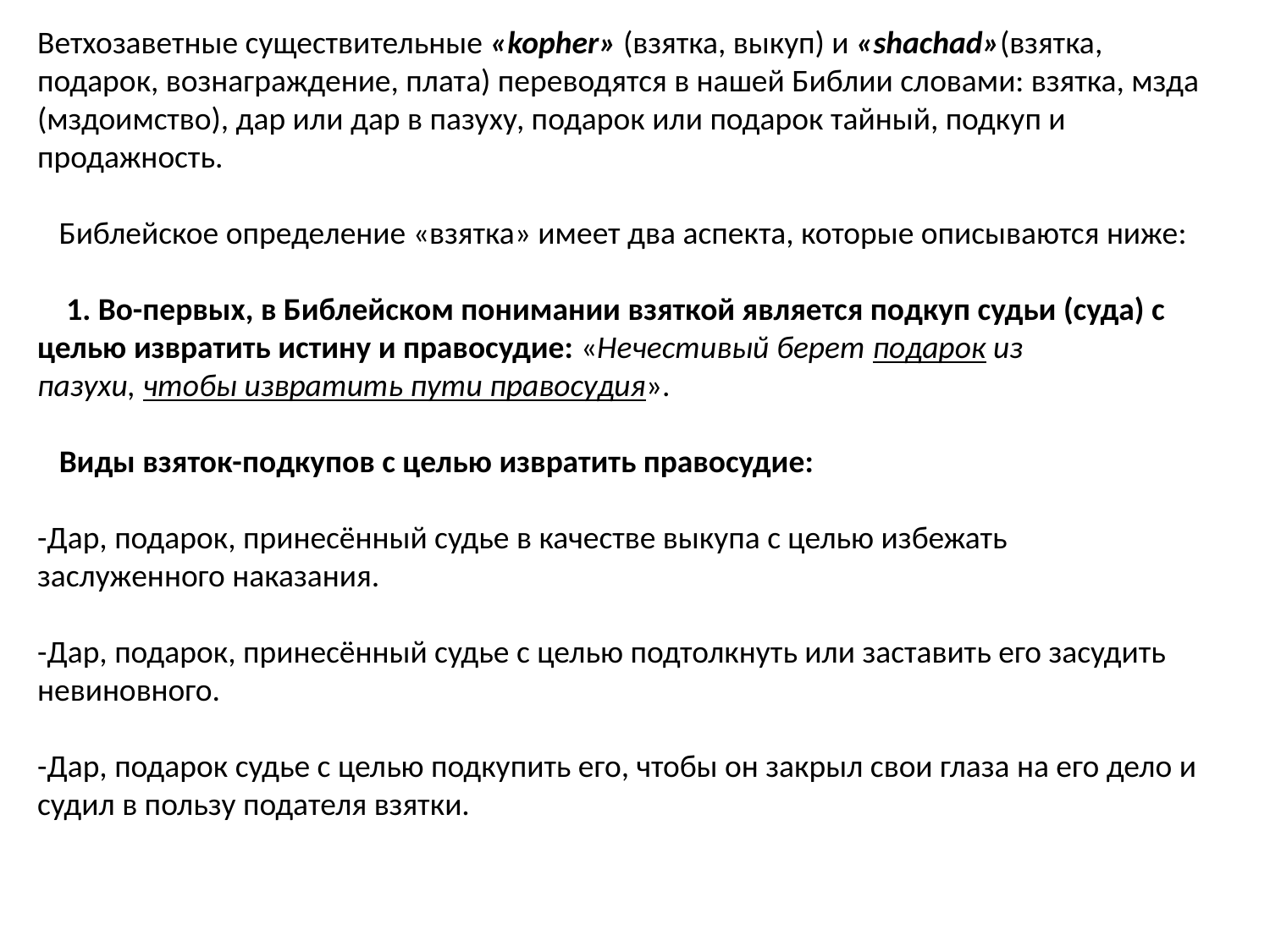

Ветхозаветные существительные «kopher» (взятка, выкуп) и «shachad»(взятка, подарок, вознаграждение, плата) переводятся в нашей Библии словами: взятка, мзда (мздоимство), дар или дар в пазуху, подарок или подарок тайный, подкуп и продажность. 
   Библейское определение «взятка» имеет два аспекта, которые описываются ниже: 
    1. Во-первых, в Библейском понимании взяткой является подкуп судьи (суда) с целью извратить истину и правосудие: «Нечестивый берет подарок из пазухи, чтобы извратить пути правосудия». 
   Виды взяток-подкупов с целью извратить правосудие:
-Дар, подарок, принесённый судье в качестве выкупа с целью избежать заслуженного наказания.
-Дар, подарок, принесённый судье с целью подтолкнуть или заставить его засудить невиновного.
-Дар, подарок судье с целью подкупить его, чтобы он закрыл свои глаза на его дело и судил в пользу подателя взятки.